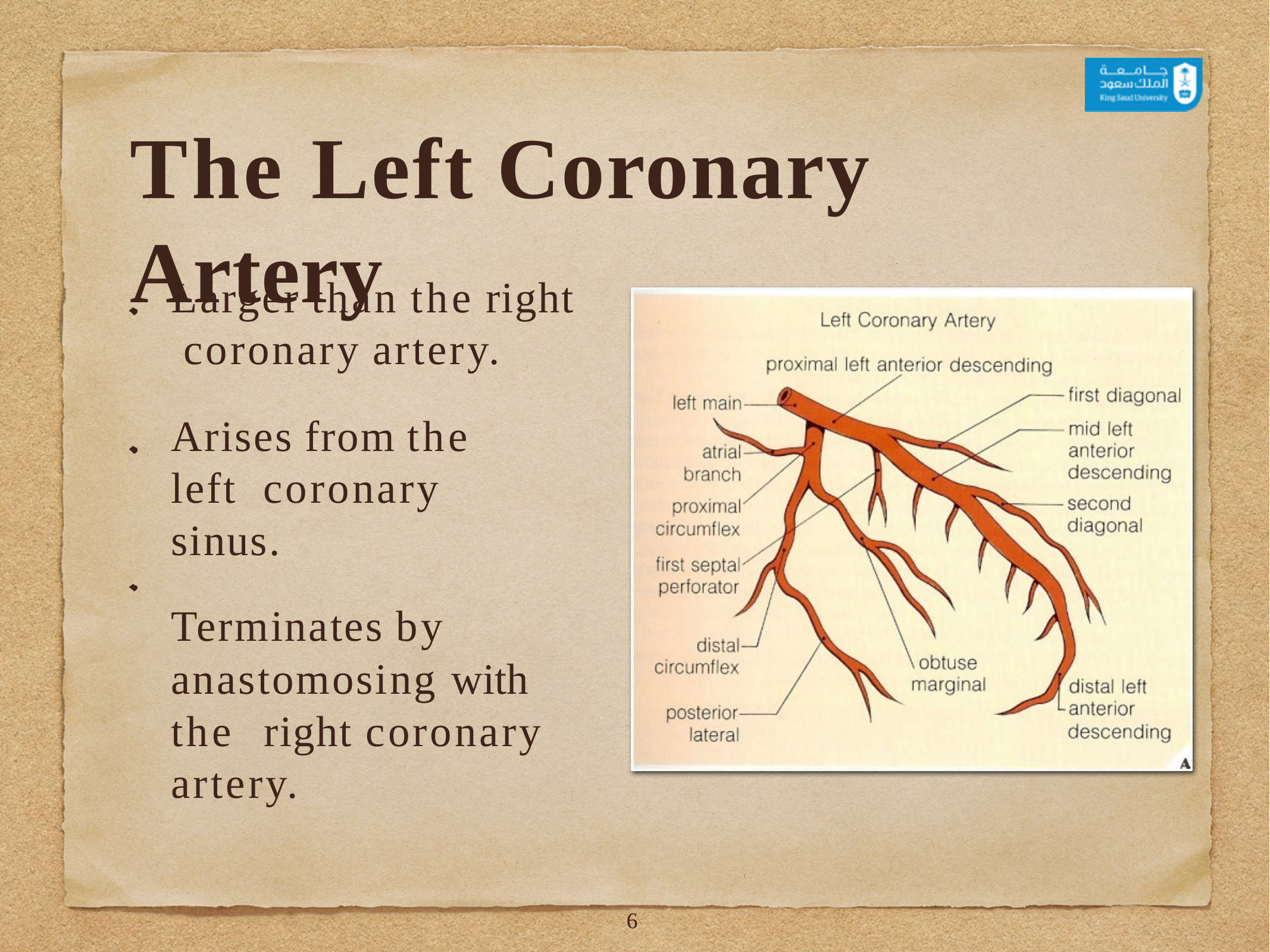

# The Left Coronary Artery
Larger than the right  coronary artery.
Arises from the left  coronary sinus.
Terminates by
anastomosing with the  right coronary artery.

6